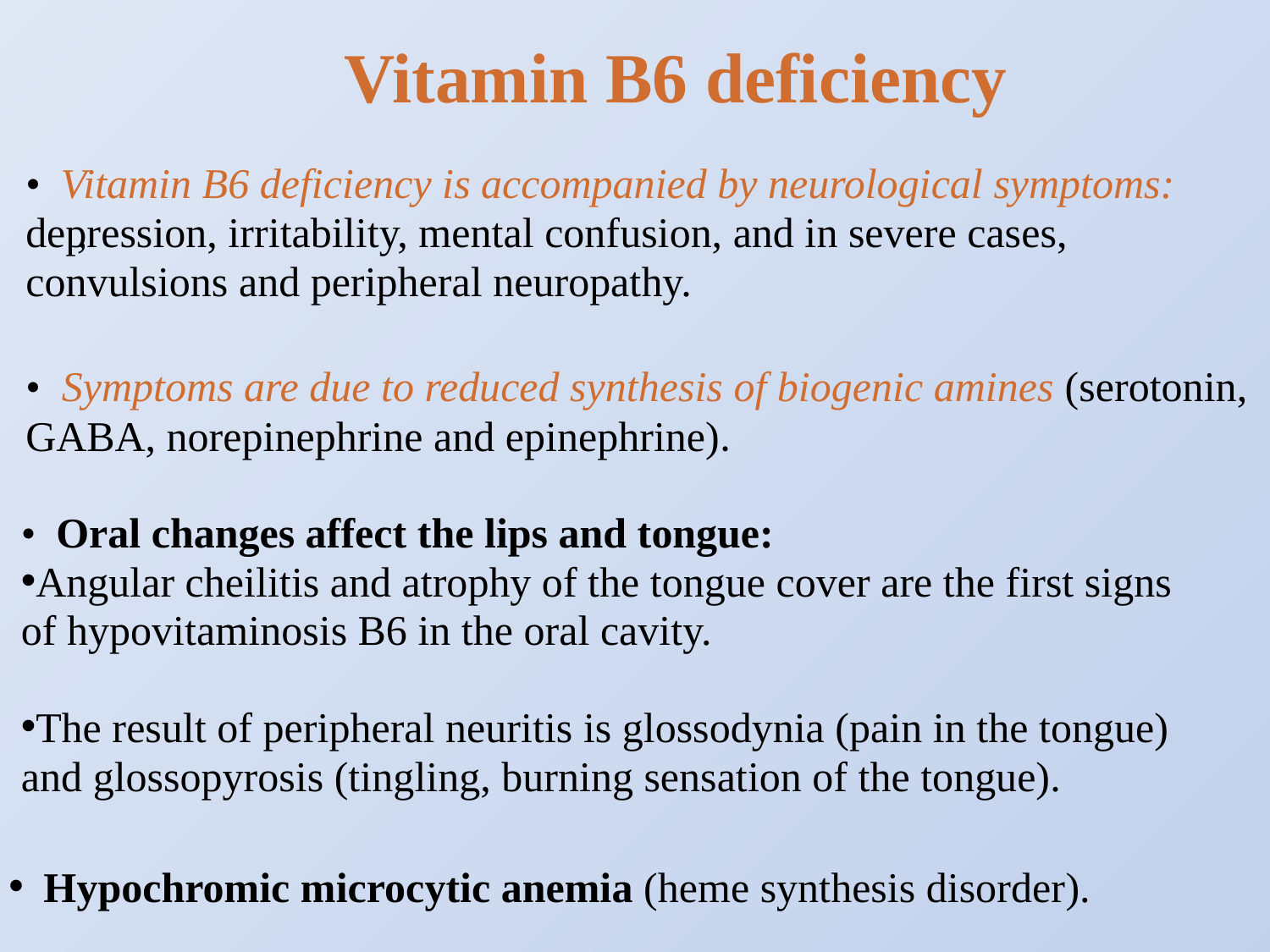

Vitamin B6 deficiency

•  Vitamin B6 deficiency is accompanied by neurological symptoms: depression, irritability, mental confusion, and in severe cases, convulsions and peripheral neuropathy.

,

•  Symptoms are due to reduced synthesis of biogenic amines (serotonin, GABA, norepinephrine and epinephrine).

•  Oral changes affect the lips and tongue:
Angular cheilitis and atrophy of the tongue cover are the first signs of hypovitaminosis B6 in the oral cavity.

The result of peripheral neuritis is glossodynia (pain in the tongue) and glossopyrosis (tingling, burning sensation of the tongue).

  Hypochromic microcytic anemia (heme synthesis disorder).